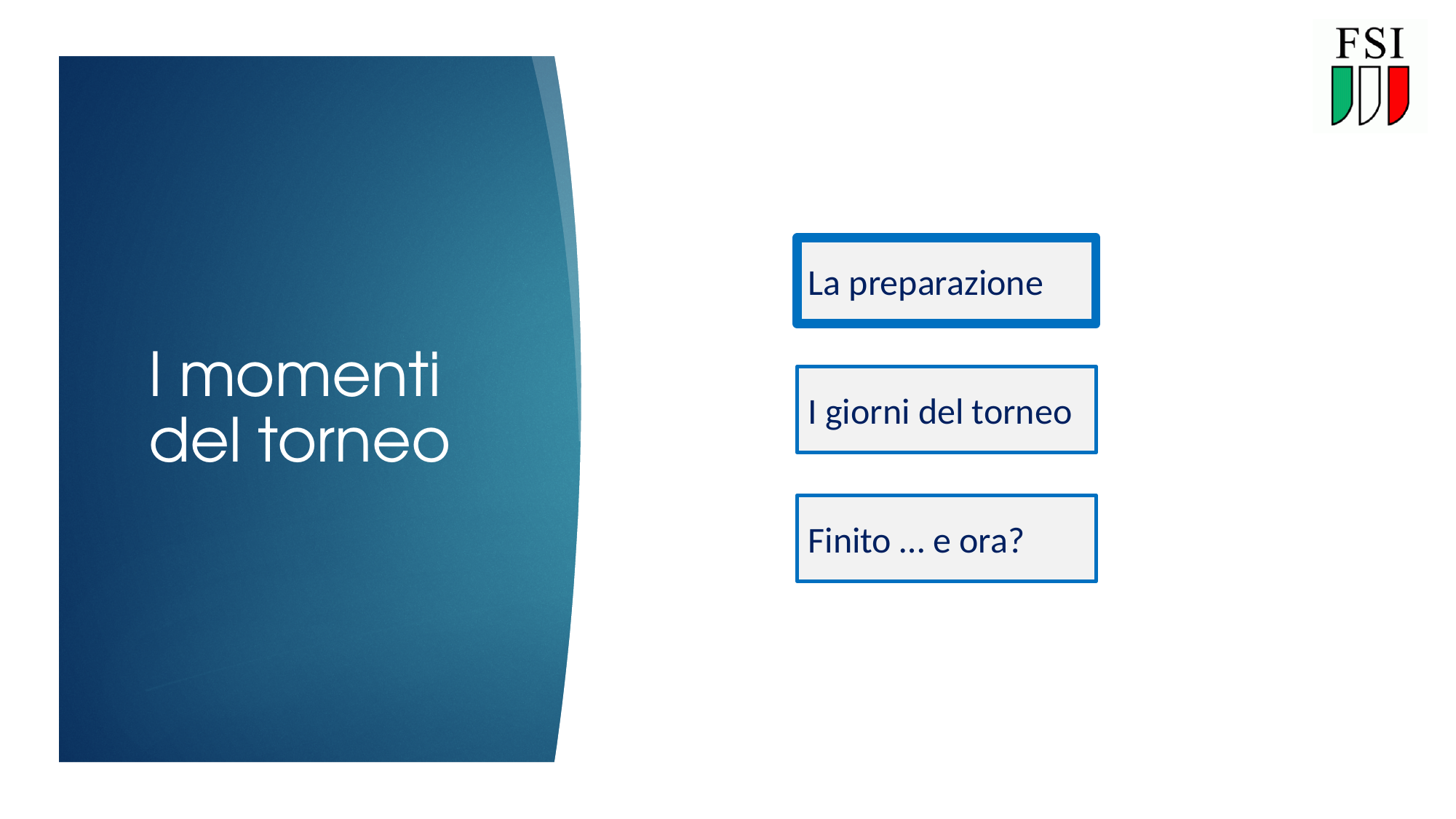

2
La preparazione
# I momenti del torneo
I giorni del torneo
Finito … e ora?